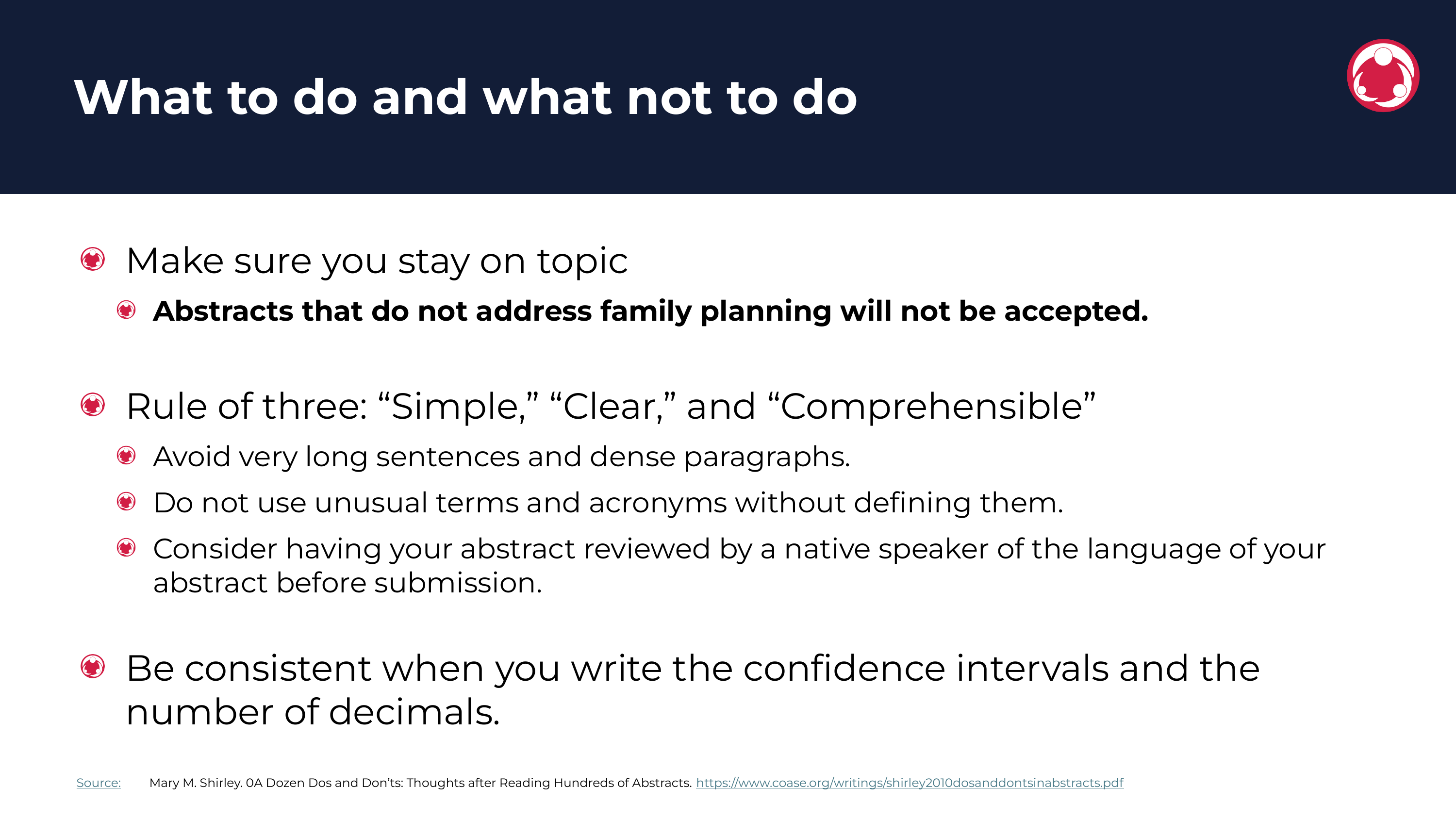

What to do and what not to do
Make sure you stay on topic
Abstracts that do not address family planning will not be accepted.
Rule of three: “Simple,” “Clear,” and “Comprehensible”
Avoid very long sentences and dense paragraphs.
Do not use unusual terms and acronyms without defining them.
Consider having your abstract reviewed by a native speaker of the language of your abstract before submission.
Be consistent when you write the confidence intervals and the number of decimals.
Source:	Mary M. Shirley. 0A Dozen Dos and Don’ts: Thoughts after Reading Hundreds of Abstracts. https://www.coase.org/writings/shirley2010dosanddontsinabstracts.pdf